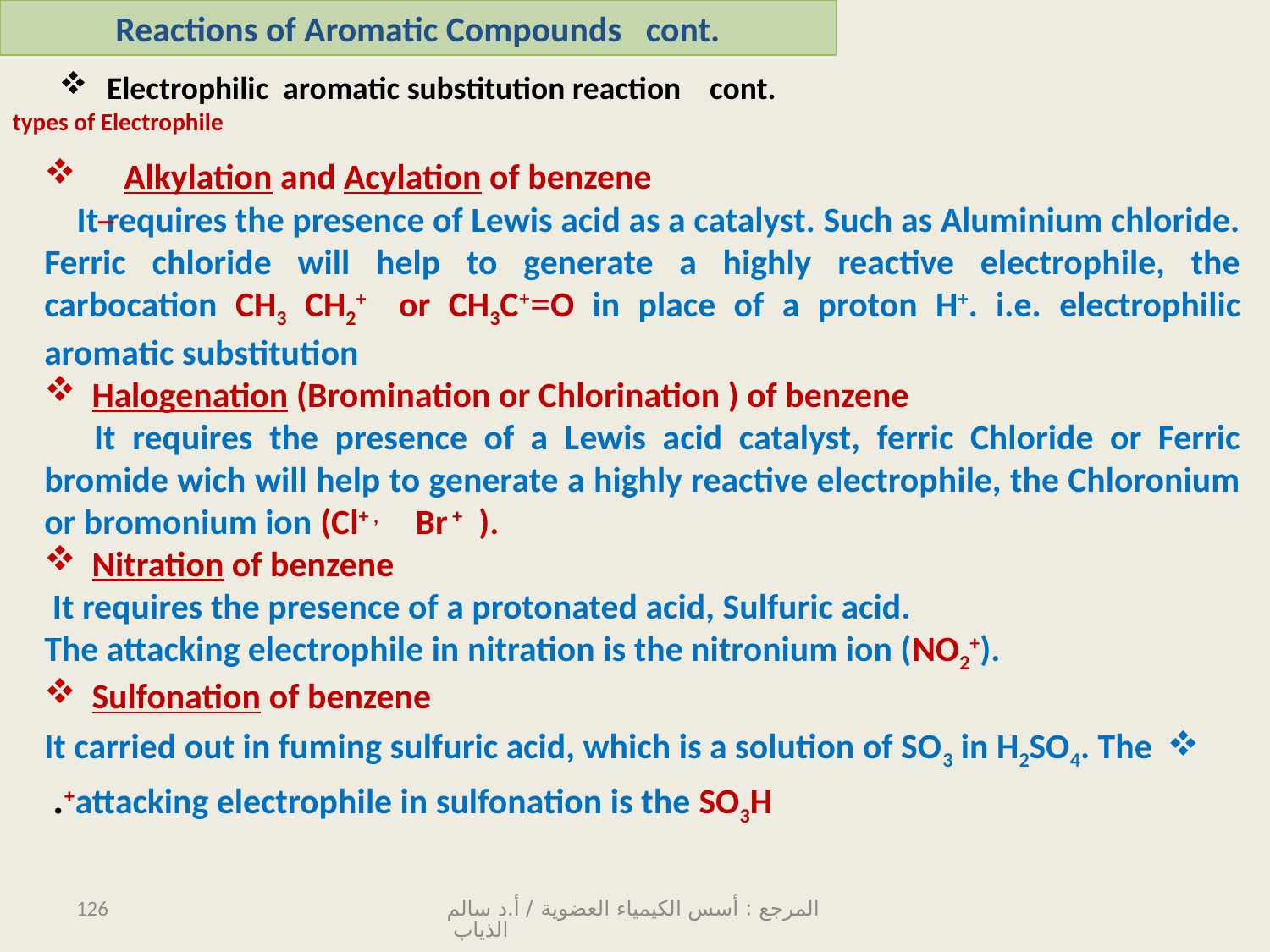

Reactions of Aromatic Compounds   cont.
Electrophilic  aromatic substitution reaction    cont.
types of Electrophile
    Alkylation and Acylation of benzene
    It requires the presence of Lewis acid as a catalyst. Such as Aluminium chloride. Ferric chloride will help to generate a highly reactive electrophile, the carbocation CH3 CH2+  or CH3C+=O in place of a proton H+. i.e. electrophilic aromatic substitution
Halogenation (Bromination or Chlorination ) of benzene
   It requires the presence of a Lewis acid catalyst, ferric Chloride or Ferric bromide wich will help to generate a highly reactive electrophile, the Chloronium or bromonium ion (Cl+ ,     Br +  ).
Nitration of benzene
 It requires the presence of a protonated acid, Sulfuric acid.
The attacking electrophile in nitration is the nitronium ion (NO2+).
Sulfonation of benzene
It carried out in fuming sulfuric acid, which is a solution of SO3 in H2SO4. The attacking electrophile in sulfonation is the SO3H+.
_
126
المرجع : أسس الكيمياء العضوية / أ.د سالم الذياب